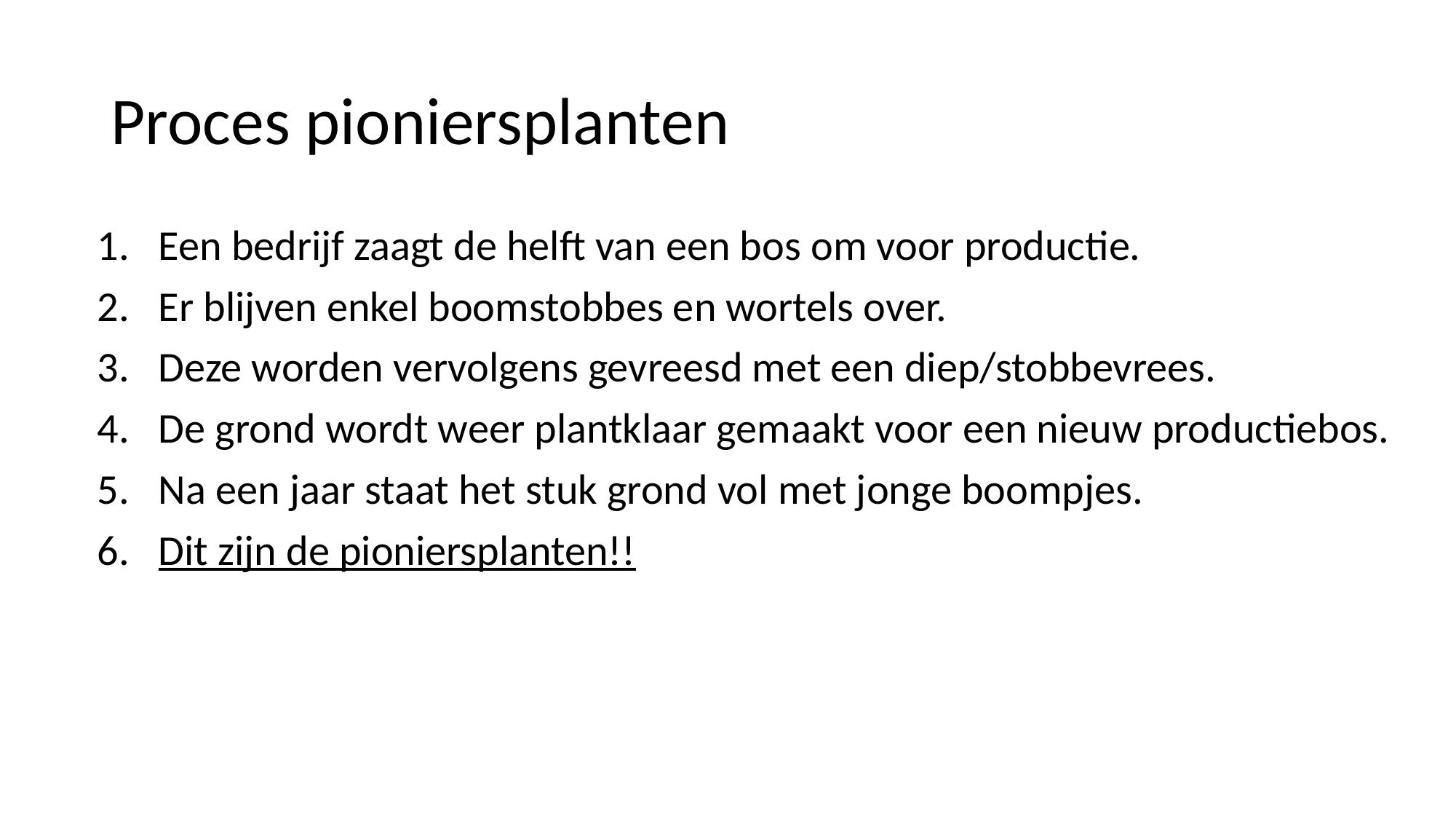

# Proces pioniersplanten
Een bedrijf zaagt de helft van een bos om voor productie.
Er blijven enkel boomstobbes en wortels over.
Deze worden vervolgens gevreesd met een diep/stobbevrees.
De grond wordt weer plantklaar gemaakt voor een nieuw productiebos.
Na een jaar staat het stuk grond vol met jonge boompjes.
Dit zijn de pioniersplanten!!